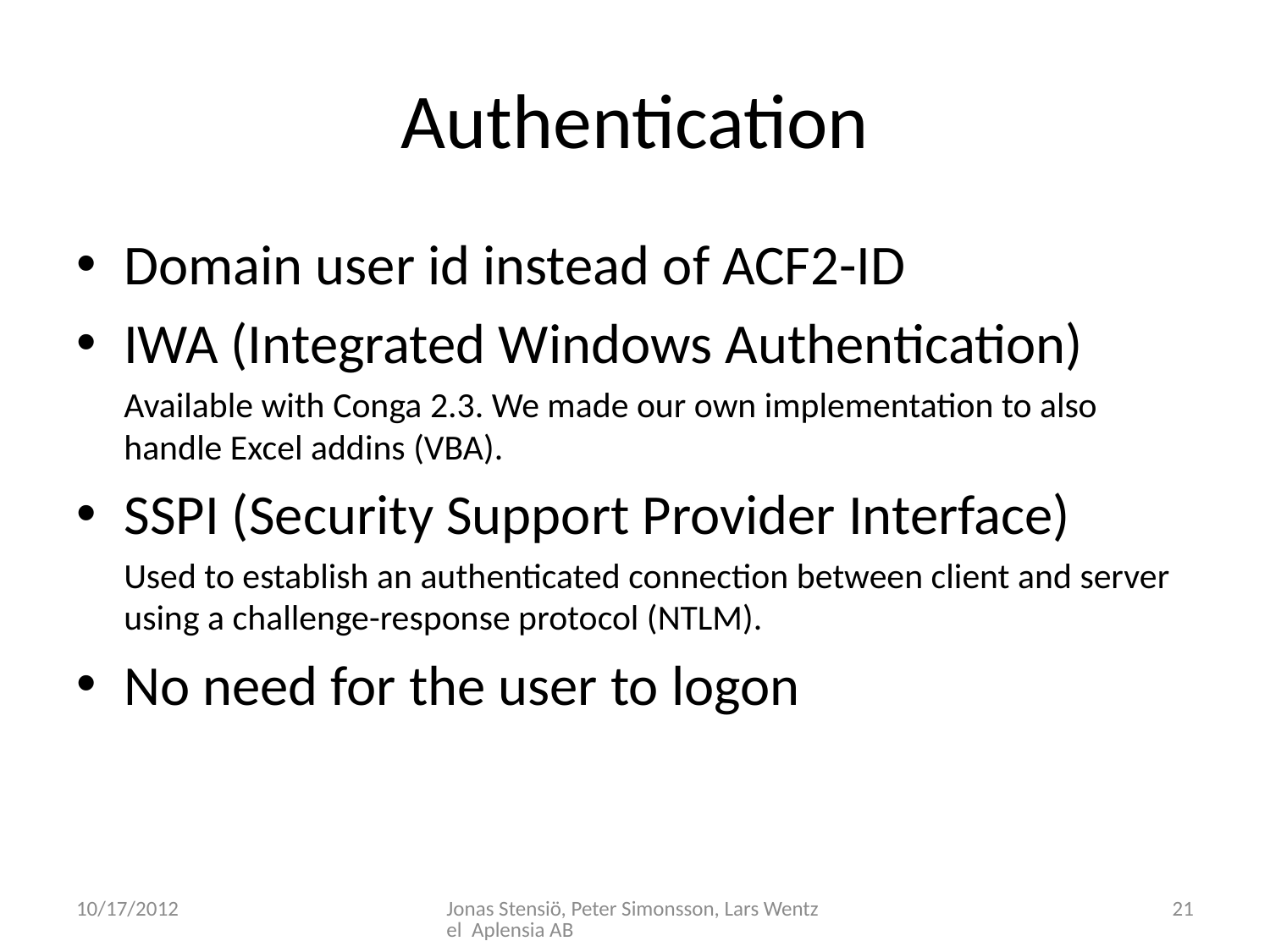

# Authentication
Domain user id instead of ACF2-ID
IWA (Integrated Windows Authentication)
	Available with Conga 2.3. We made our own implementation to also handle Excel addins (VBA).
SSPI (Security Support Provider Interface)
	Used to establish an authenticated connection between client and server using a challenge-response protocol (NTLM).
No need for the user to logon
10/17/2012
Jonas Stensiö, Peter Simonsson, Lars Wentzel  Aplensia AB
21